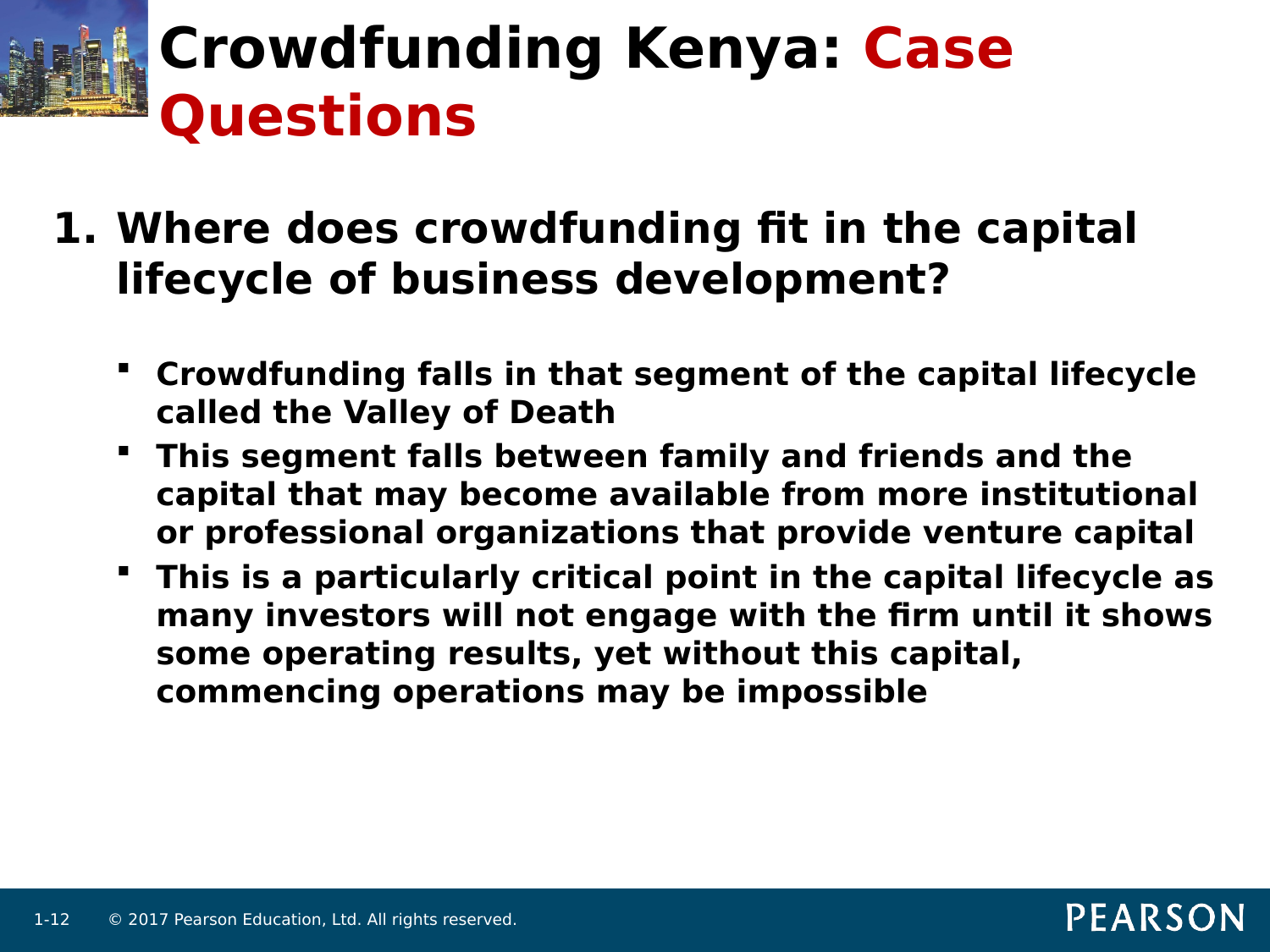

# Crowdfunding Kenya: Case Questions
Where does crowdfunding fit in the capital lifecycle of business development?

Crowdfunding falls in that segment of the capital lifecycle called the Valley of Death
This segment falls between family and friends and the capital that may become available from more institutional or professional organizations that provide venture capital
This is a particularly critical point in the capital lifecycle as many investors will not engage with the firm until it shows some operating results, yet without this capital, commencing operations may be impossible